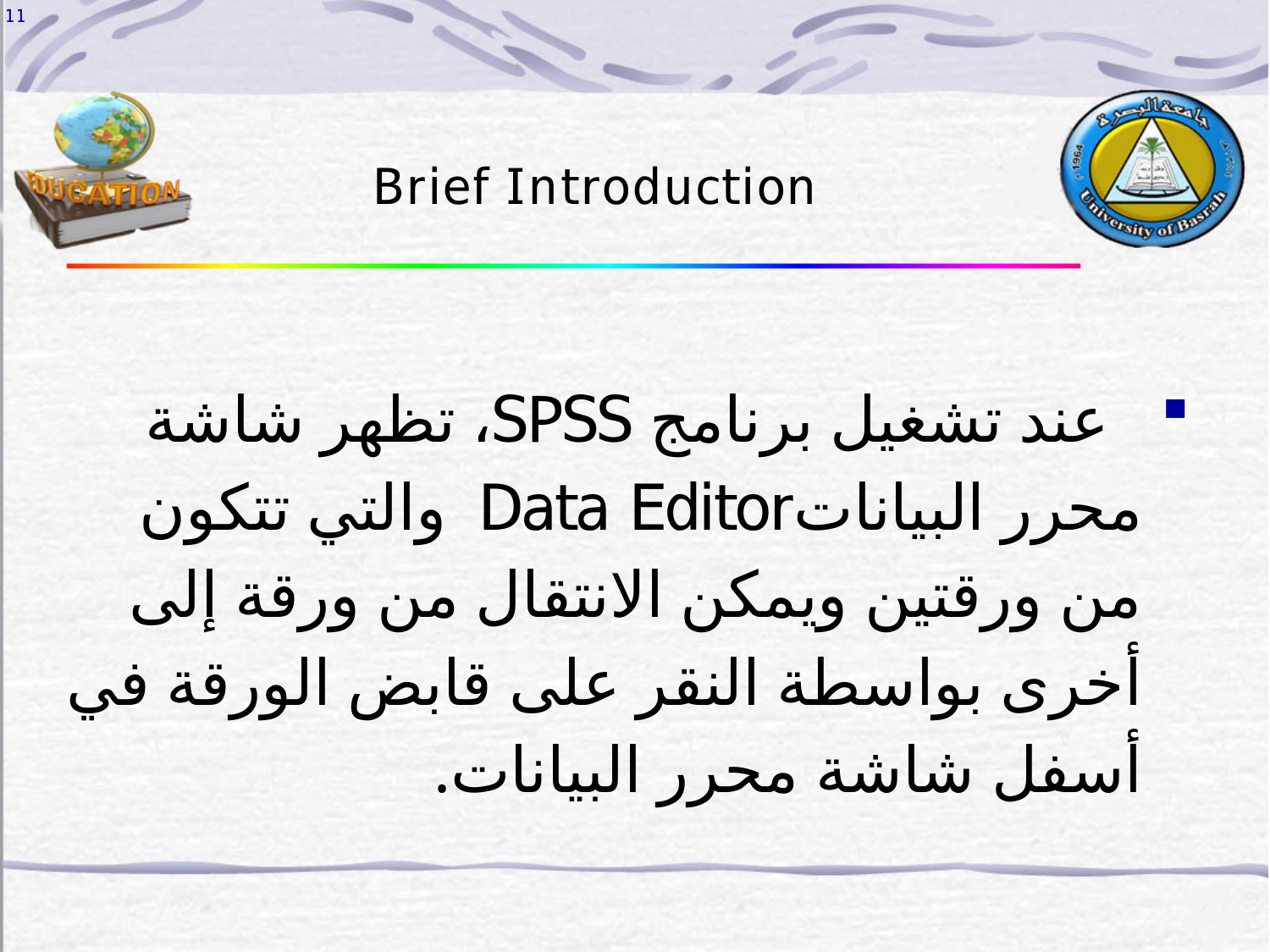

11
Brief Introduction

  عند تشغيل برنامج SPSS، تظهر شاشة محرر البياناتData Editor  والتي تتكون من ورقتين ويمكن الانتقال من ورقة إلى أخرى بواسطة النقر على قابض الورقة في أسفل شاشة محرر البيانات.